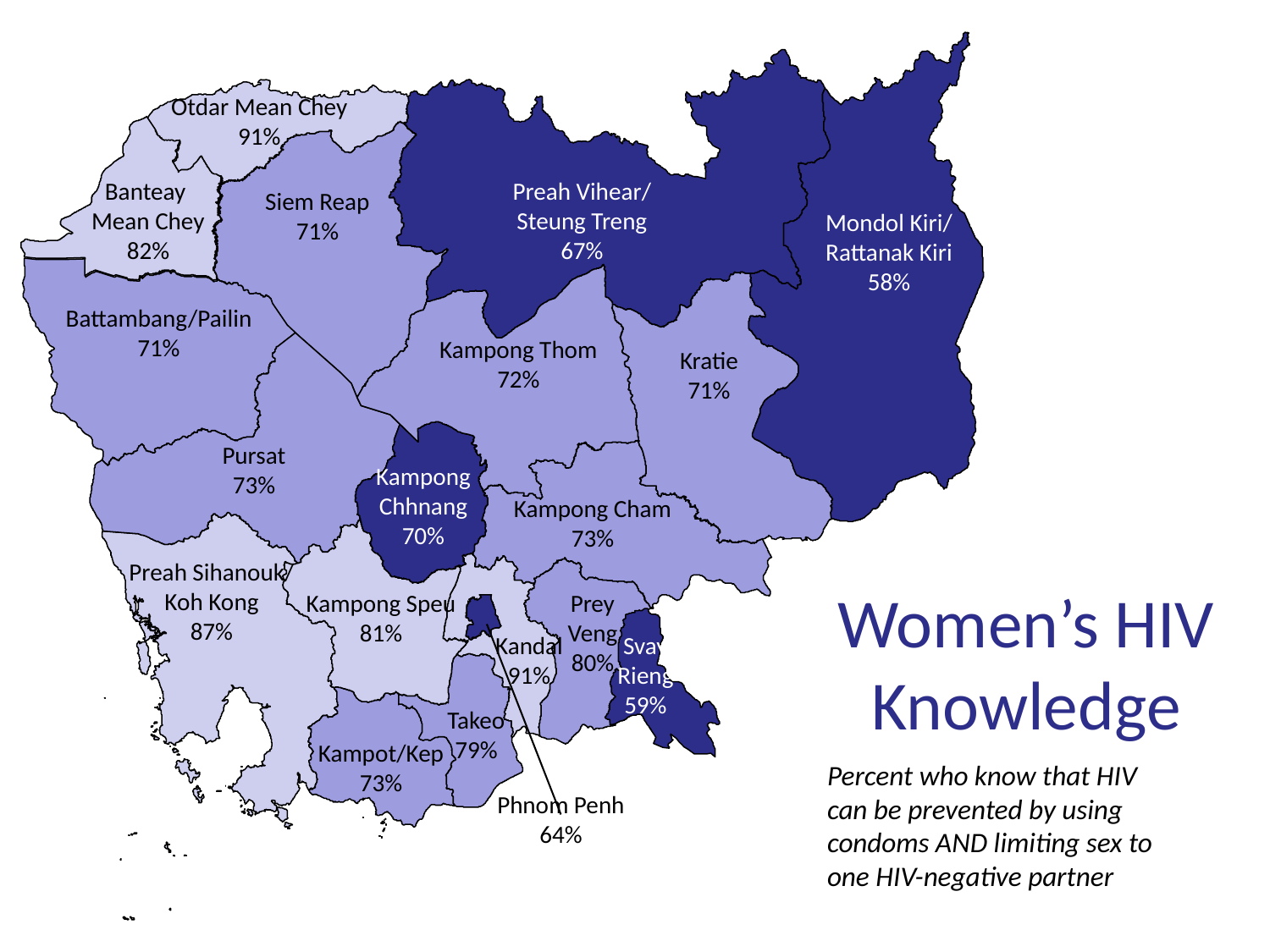

Otdar Mean Chey
91%
Banteay
Mean Chey
82%
Preah Vihear/
Steung Treng
67%
Siem Reap
71%
Mondol Kiri/
Rattanak Kiri
58%
Battambang/Pailin 71%
Kampong Thom
72%
Kratie
71%
Pursat
73%
Kampong
Chhnang
70%
Kampong Cham
73%
Preah Sihanouk/ Koh Kong
87%
# Women’s HIV Knowledge
Kampong Speu
81%
Prey
Veng
80%
Kandal
91%
Svay
Rieng
59%
Takeo
79%
Kampot/Kep
73%
Percent who know that HIV can be prevented by using condoms AND limiting sex to one HIV-negative partner
Phnom Penh
64%